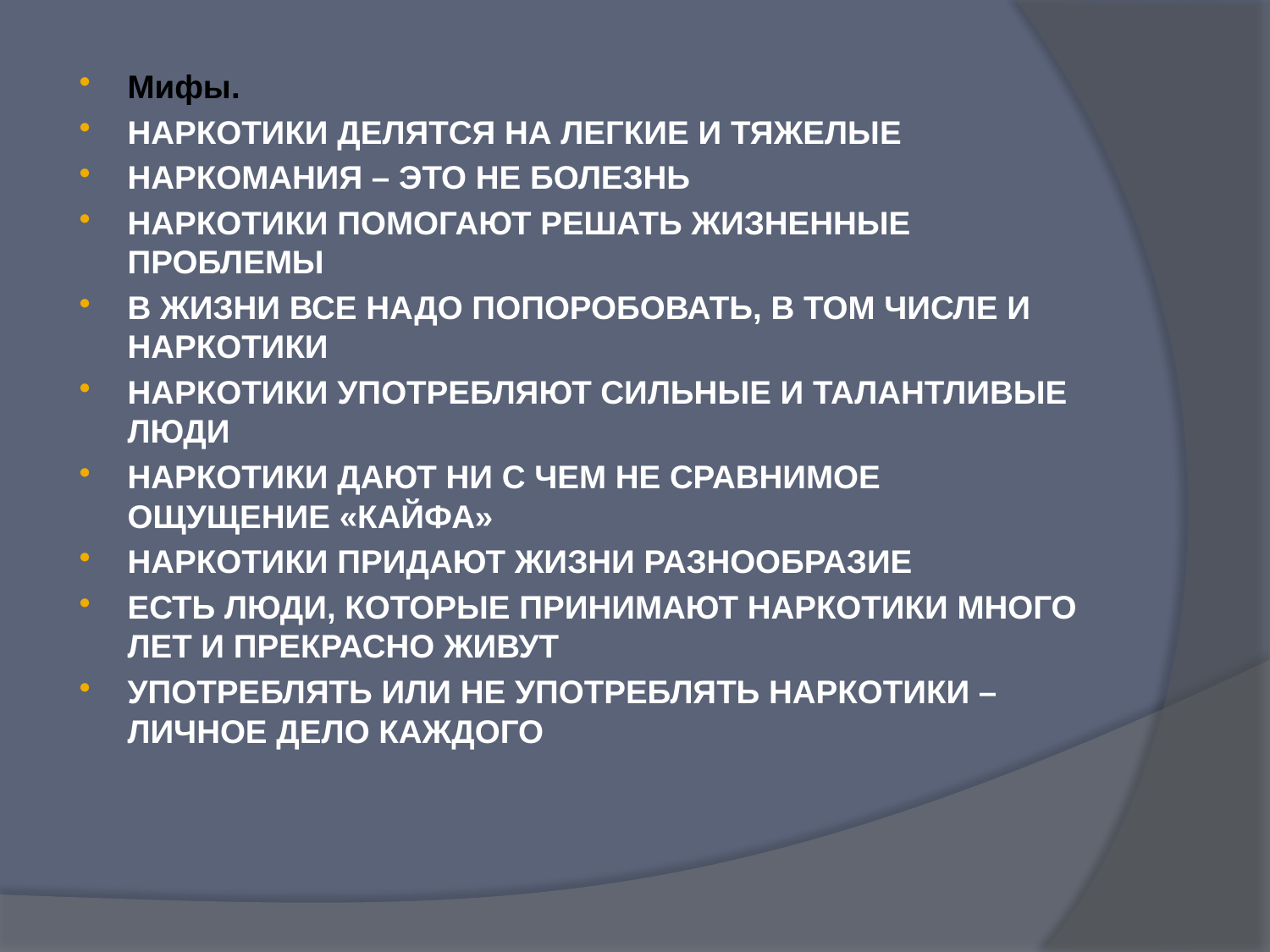

Мифы.
НАРКОТИКИ ДЕЛЯТСЯ НА ЛЕГКИЕ И ТЯЖЕЛЫЕ
НАРКОМАНИЯ – ЭТО НЕ БОЛЕЗНЬ
НАРКОТИКИ ПОМОГАЮТ РЕШАТЬ ЖИЗНЕННЫЕ ПРОБЛЕМЫ
В ЖИЗНИ ВСЕ НАДО ПОПОРОБОВАТЬ, В ТОМ ЧИСЛЕ И НАРКОТИКИ
НАРКОТИКИ УПОТРЕБЛЯЮТ СИЛЬНЫЕ И ТАЛАНТЛИВЫЕ ЛЮДИ
НАРКОТИКИ ДАЮТ НИ С ЧЕМ НЕ СРАВНИМОЕ ОЩУЩЕНИЕ «КАЙФА»
НАРКОТИКИ ПРИДАЮТ ЖИЗНИ РАЗНООБРАЗИЕ
ЕСТЬ ЛЮДИ, КОТОРЫЕ ПРИНИМАЮТ НАРКОТИКИ МНОГО ЛЕТ И ПРЕКРАСНО ЖИВУТ
УПОТРЕБЛЯТЬ ИЛИ НЕ УПОТРЕБЛЯТЬ НАРКОТИКИ – ЛИЧНОЕ ДЕЛО КАЖДОГО